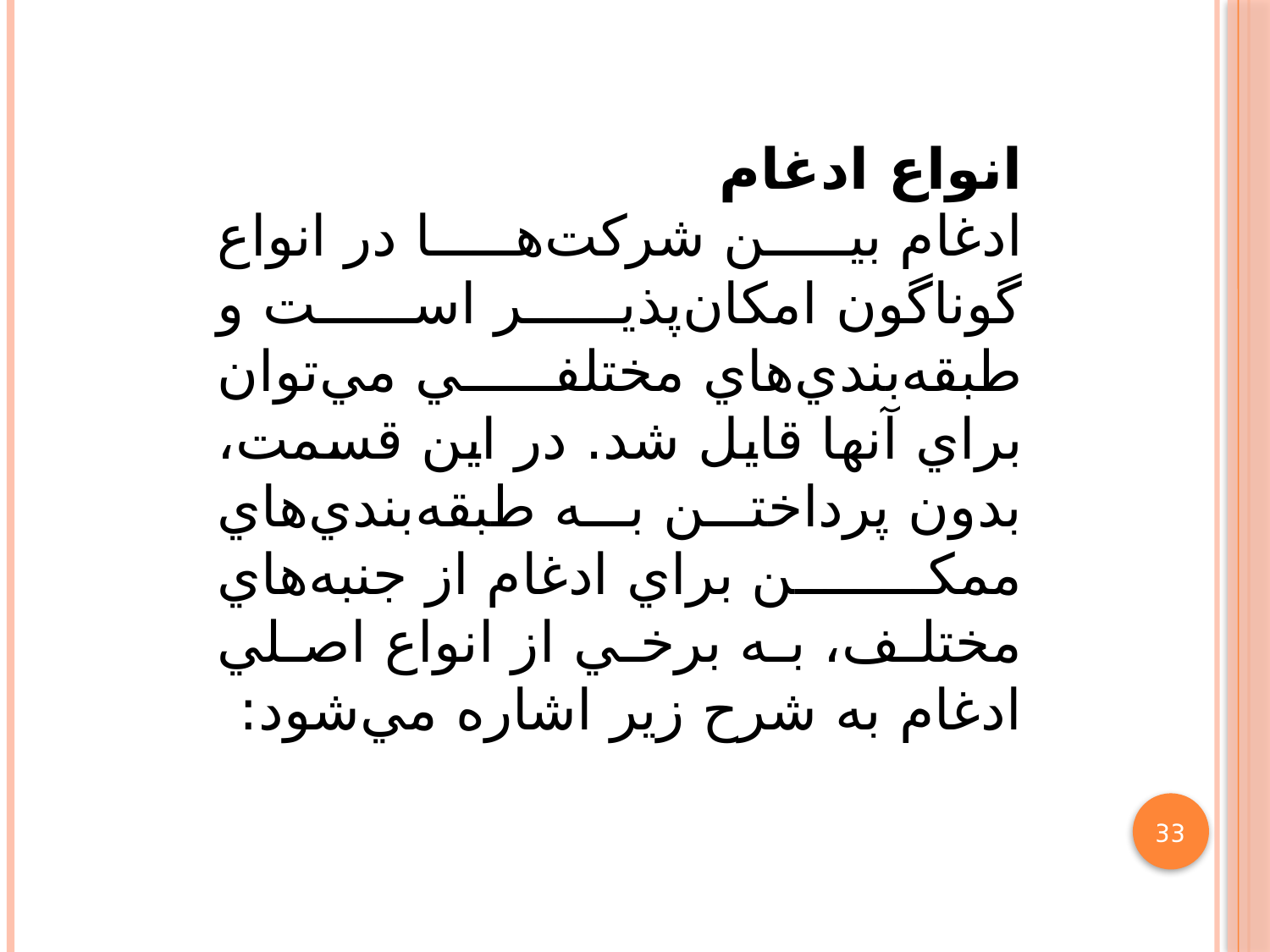

انواع ادغام
ادغام بين شرکت‌ها در انواع گوناگون امکان‌پذير است و طبقه‌بندي‌هاي مختلفي مي‌توان براي آنها قايل شد. در اين قسمت، بدون پرداختن به طبقه‌بندي‌هاي ممکن براي ادغام از جنبه‌هاي مختلف، به برخي از انواع اصلي ادغام به شرح زير اشاره مي‌شود:
33